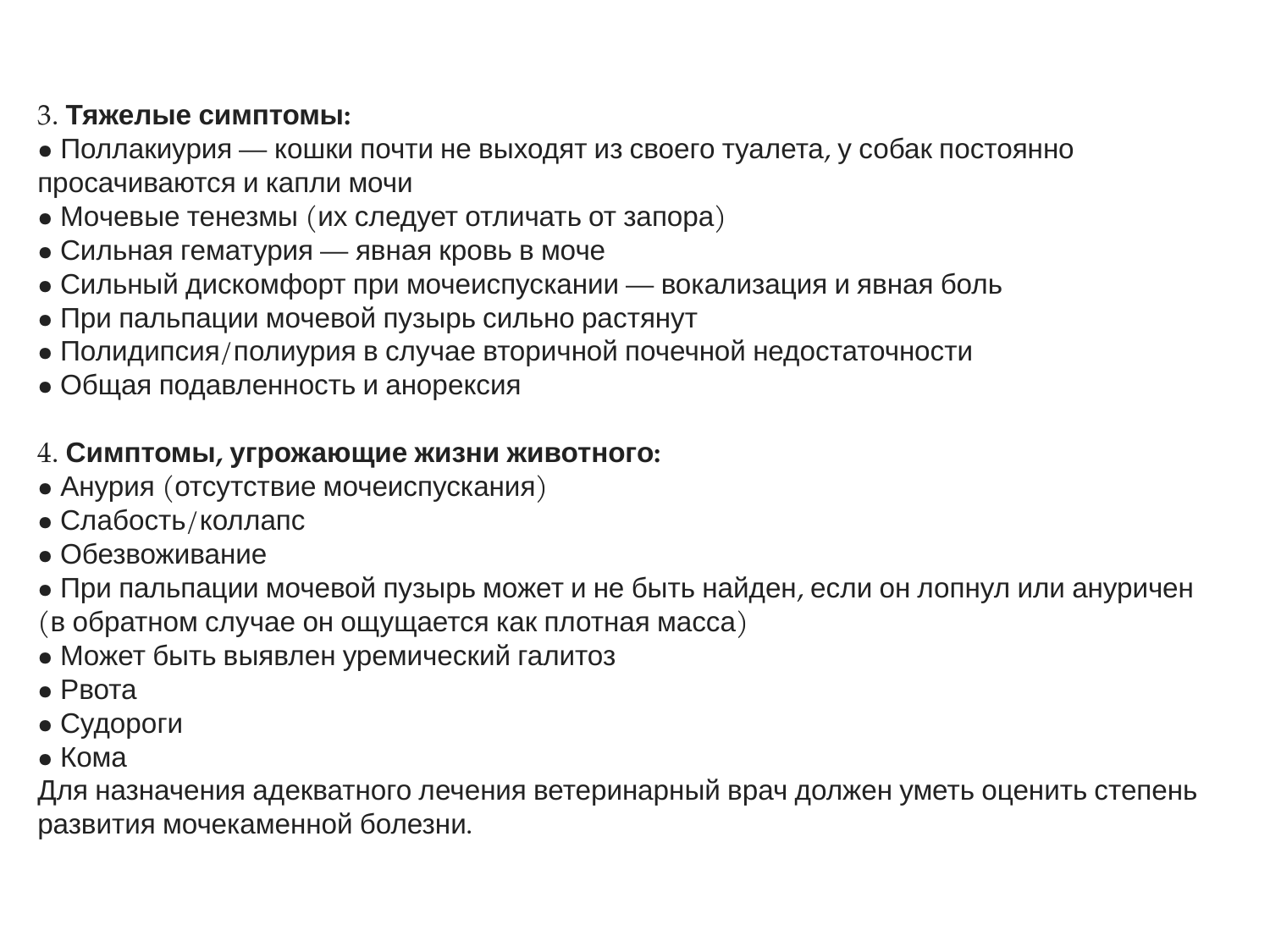

3. Тяжелые симптомы:
• Поллакиурия — кошки почти не выходят из своего туалета, у собак постоянно просачиваются и капли мочи 
• Мочевые тенезмы (их следует отличать от запора) 
• Сильная гематурия — явная кровь в моче 
• Сильный дискомфорт при мочеиспускании — вокализация и явная боль 
• При пальпации мочевой пузырь сильно растянут 
• Полидипсия/полиурия в случае вторичной почечной недостаточности 
• Общая подавленность и анорексия

4. Симптомы, угрожающие жизни животного:
• Анурия (отсутствие мочеиспускания)
• Слабость/коллапс 
• Обезвоживание 
• При пальпации мочевой пузырь может и не быть найден, если он лопнул или ануричен (в обратном случае он ощущается как плотная масса) 
• Может быть выявлен уремический галитоз 
• Рвота 
• Судороги 
• Кома
Для назначения адекватного лечения ветеринарный врач должен уметь оценить степень развития мочекаменной болезни.